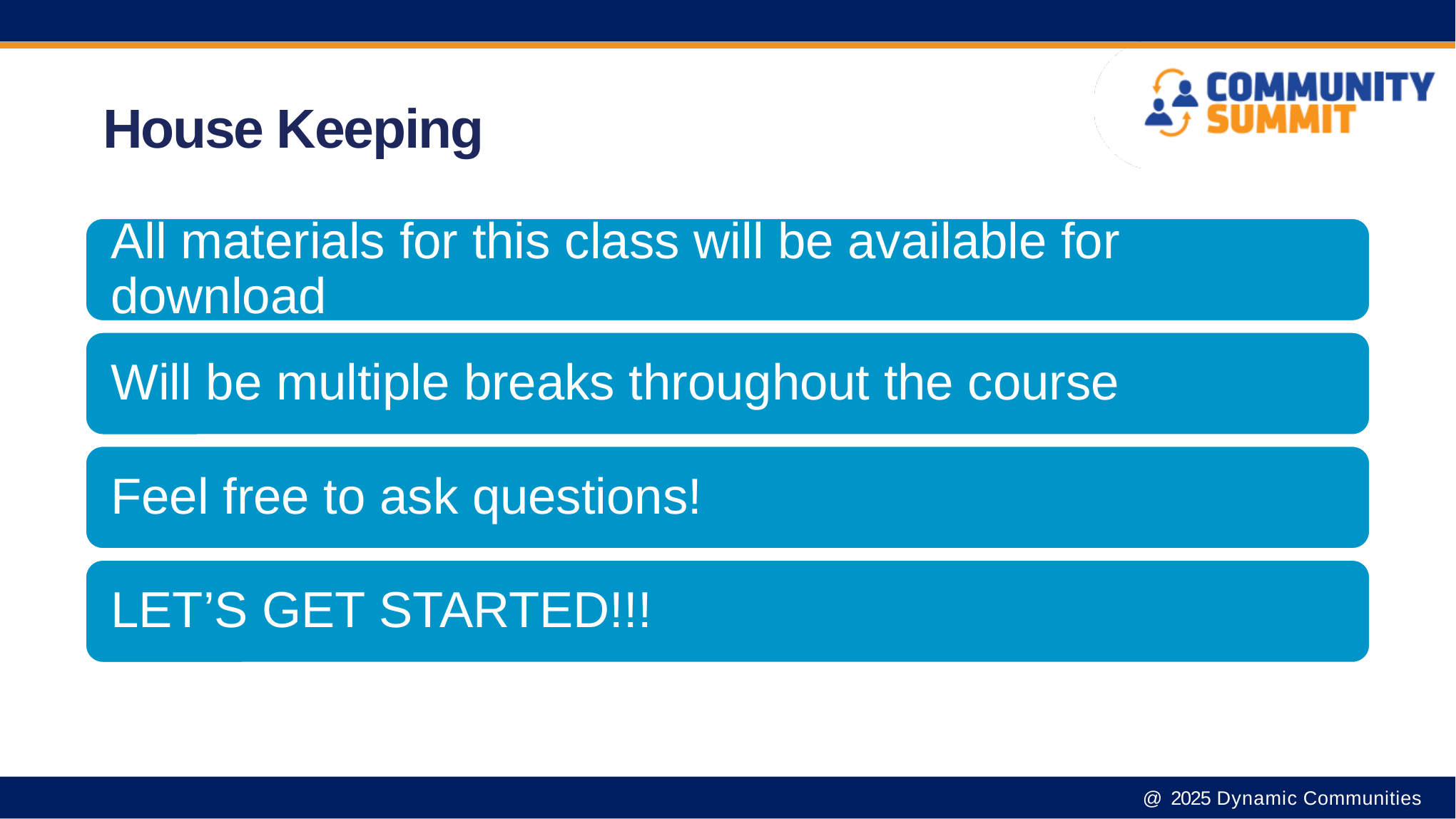

# House Keeping
All materials for this class will be available for download
Will be multiple breaks throughout the course
Feel free to ask questions!
LET’S GET STARTED!!!